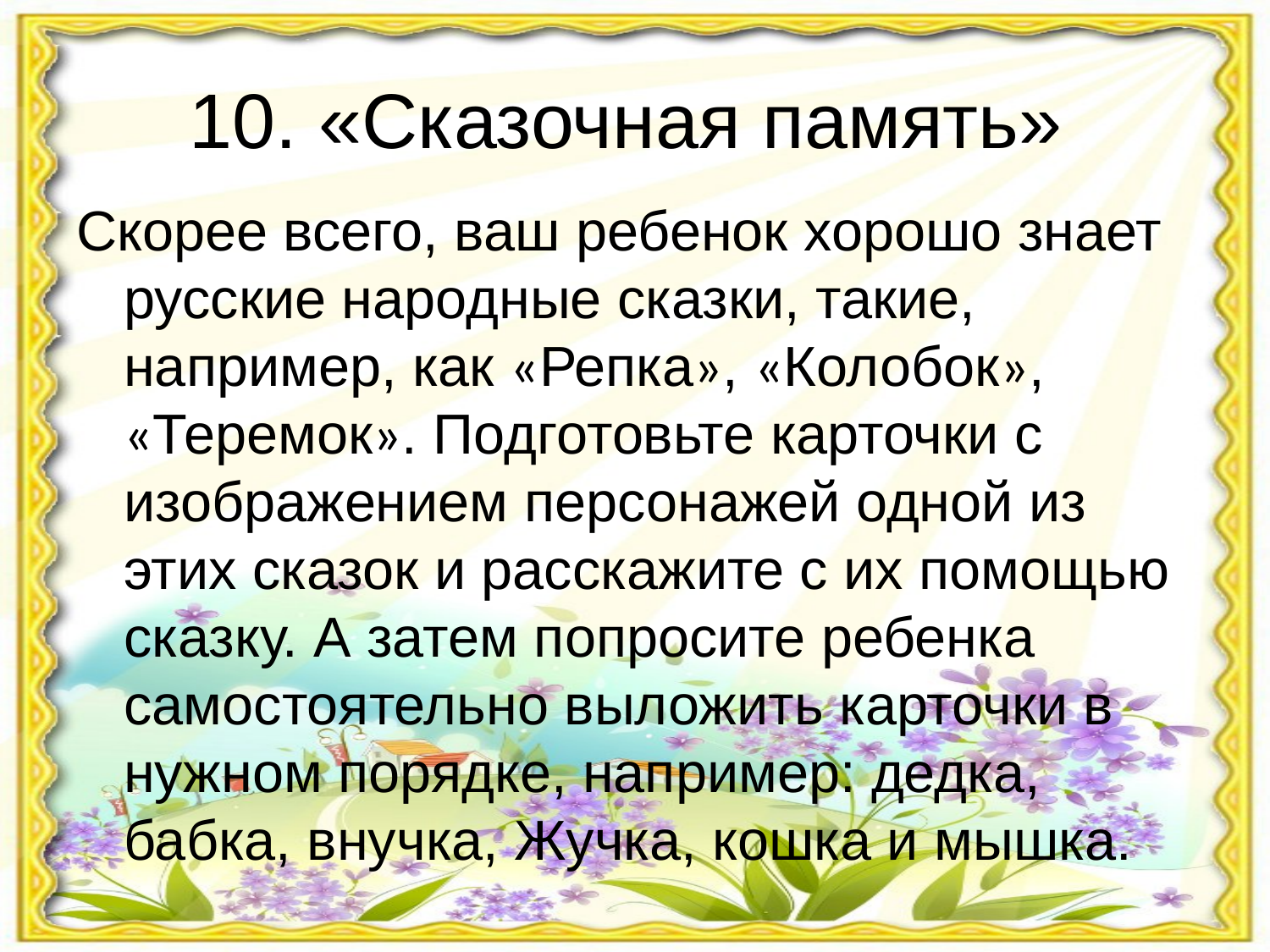

# 10. «Сказочная память»
Скорее всего, ваш ребенок хорошо знает русские народные сказки, такие, например, как «Репка», «Колобок», «Теремок». Подготовьте карточки с изображением персонажей одной из этих сказок и расскажите с их помощью сказку. А затем попросите ребенка самостоятельно выложить карточки в нужном порядке, например: дедка, бабка, внучка, Жучка, кошка и мышка.